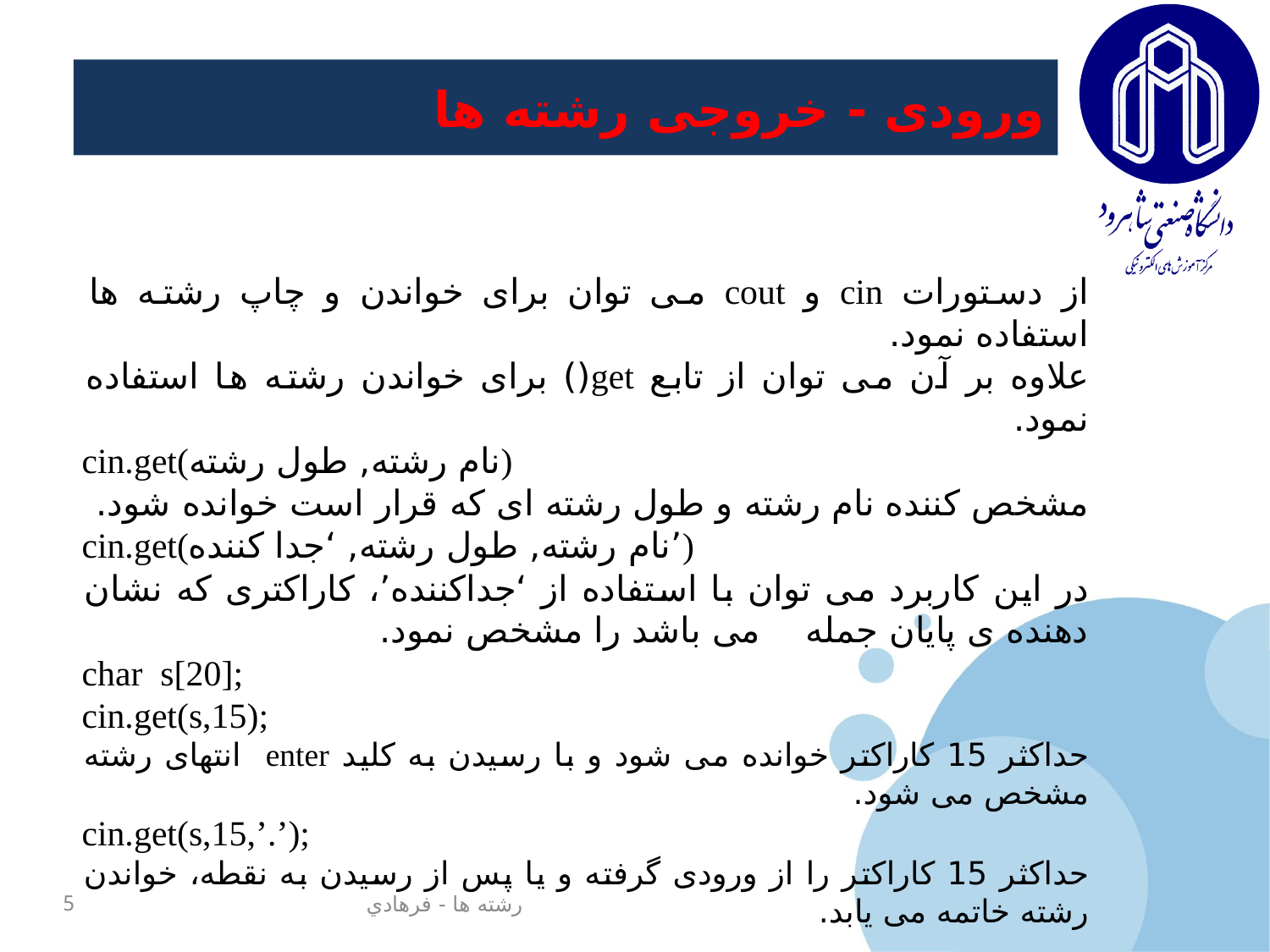

# ورودی - خروجی رشته ها
از دستورات cin و cout می توان برای خواندن و چاپ رشته ها استفاده نمود.
علاوه بر آن می توان از تابع get() برای خواندن رشته ها استفاده نمود.
cin.get(نام رشته, طول رشته)
مشخص کننده نام رشته و طول رشته ای که قرار است خوانده شود.
cin.get(نام رشته, طول رشته, ‘جدا کننده’)
در این کاربرد می توان با استفاده از ‘جداکننده’، کاراکتری که نشان دهنده ی پایان جمله    می باشد را مشخص نمود.
char  s[20];
cin.get(s,15);
حداکثر 15 کاراکتر خوانده می شود و با رسیدن به کلید enter  انتهای رشته مشخص می شود.
cin.get(s,15,’.’);
حداکثر 15 کاراکتر را از ورودی گرفته و یا پس از رسیدن به نقطه، خواندن رشته خاتمه می یابد.
5
رشته ها - فرهادي